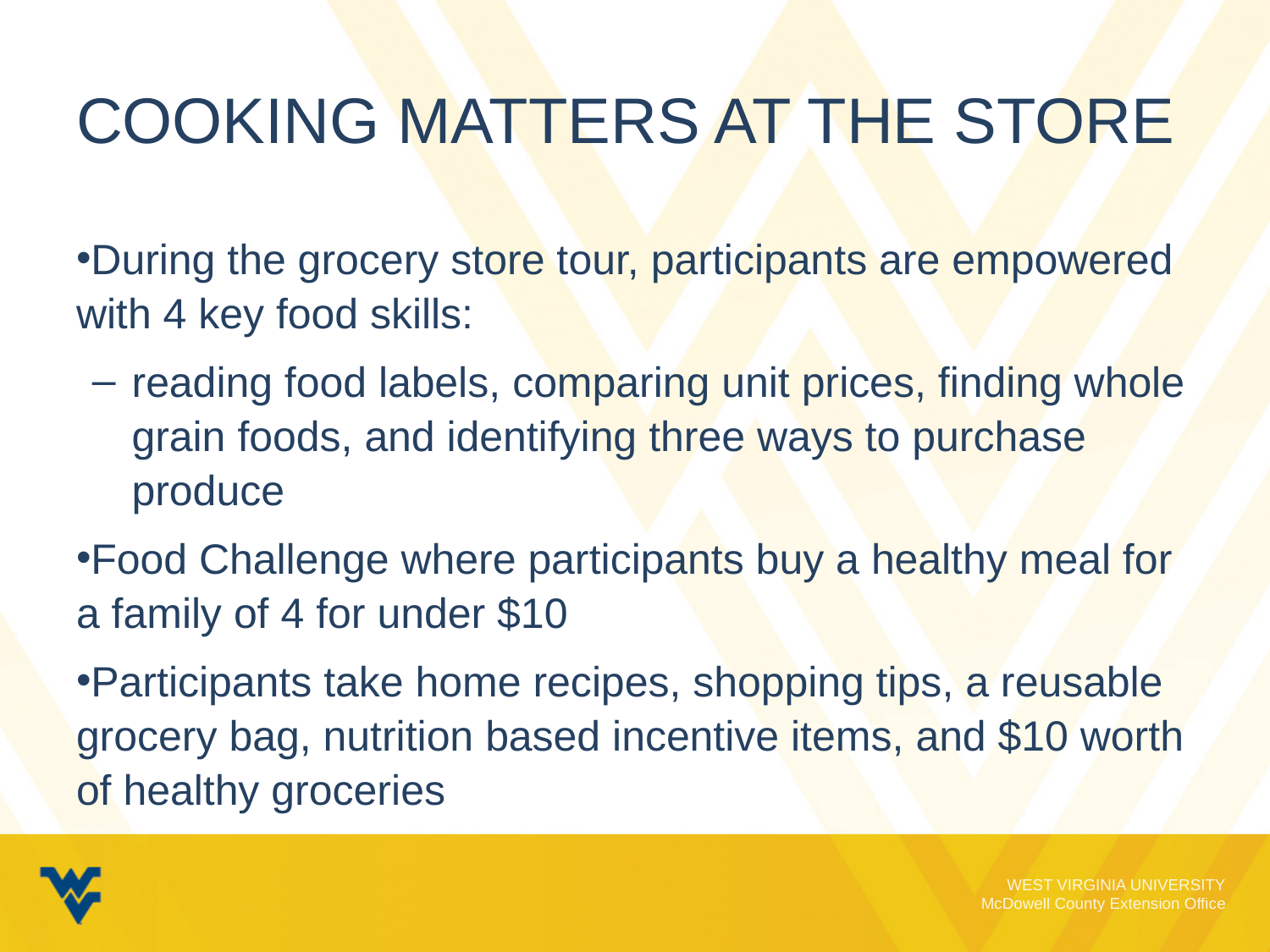

# Cooking matters at the store
During the grocery store tour, participants are empowered with 4 key food skills:
reading food labels, comparing unit prices, finding whole grain foods, and identifying three ways to purchase produce
Food Challenge where participants buy a healthy meal for a family of 4 for under $10
Participants take home recipes, shopping tips, a reusable grocery bag, nutrition based incentive items, and $10 worth of healthy groceries